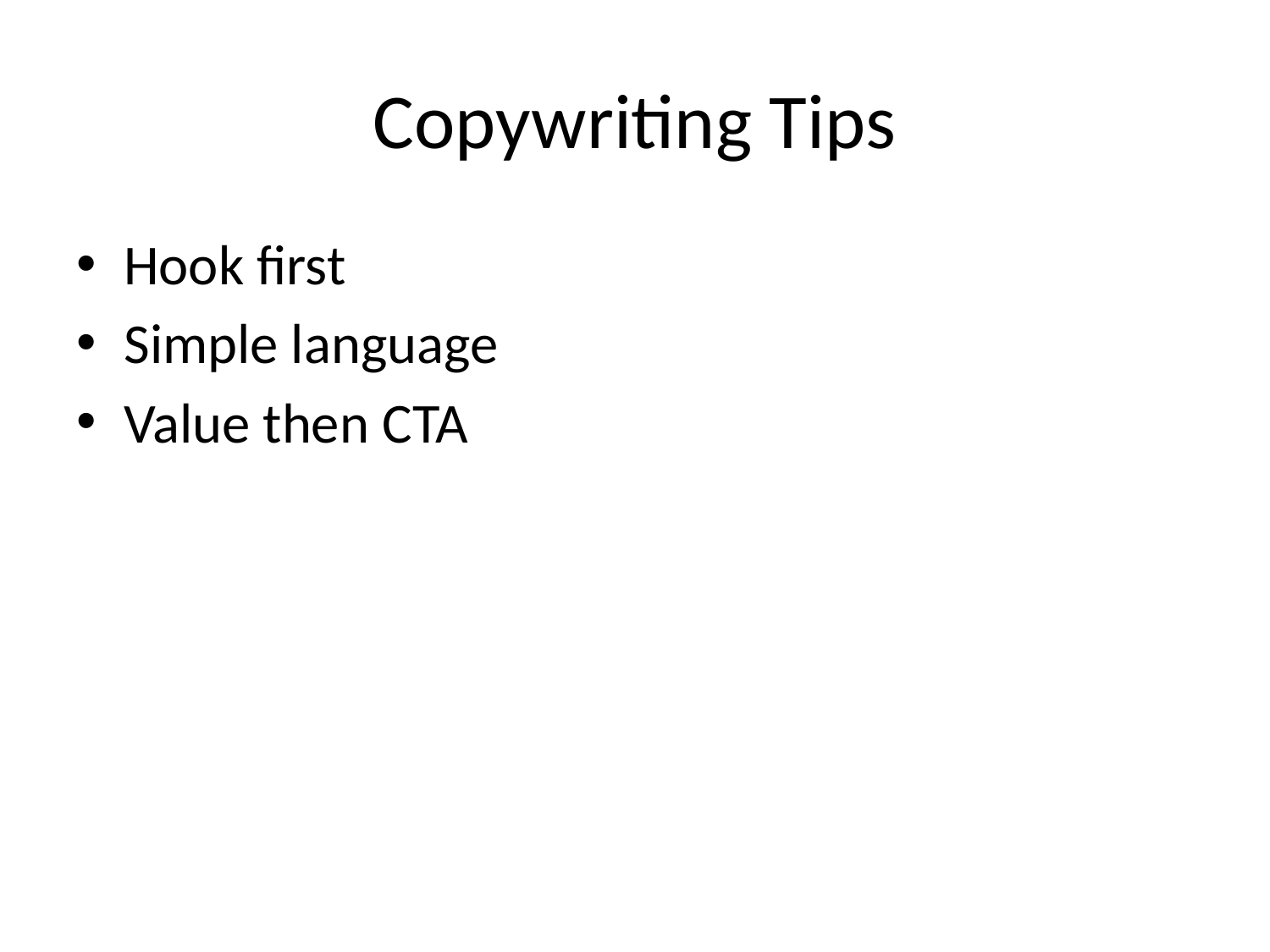

# Copywriting Tips
Hook first
Simple language
Value then CTA